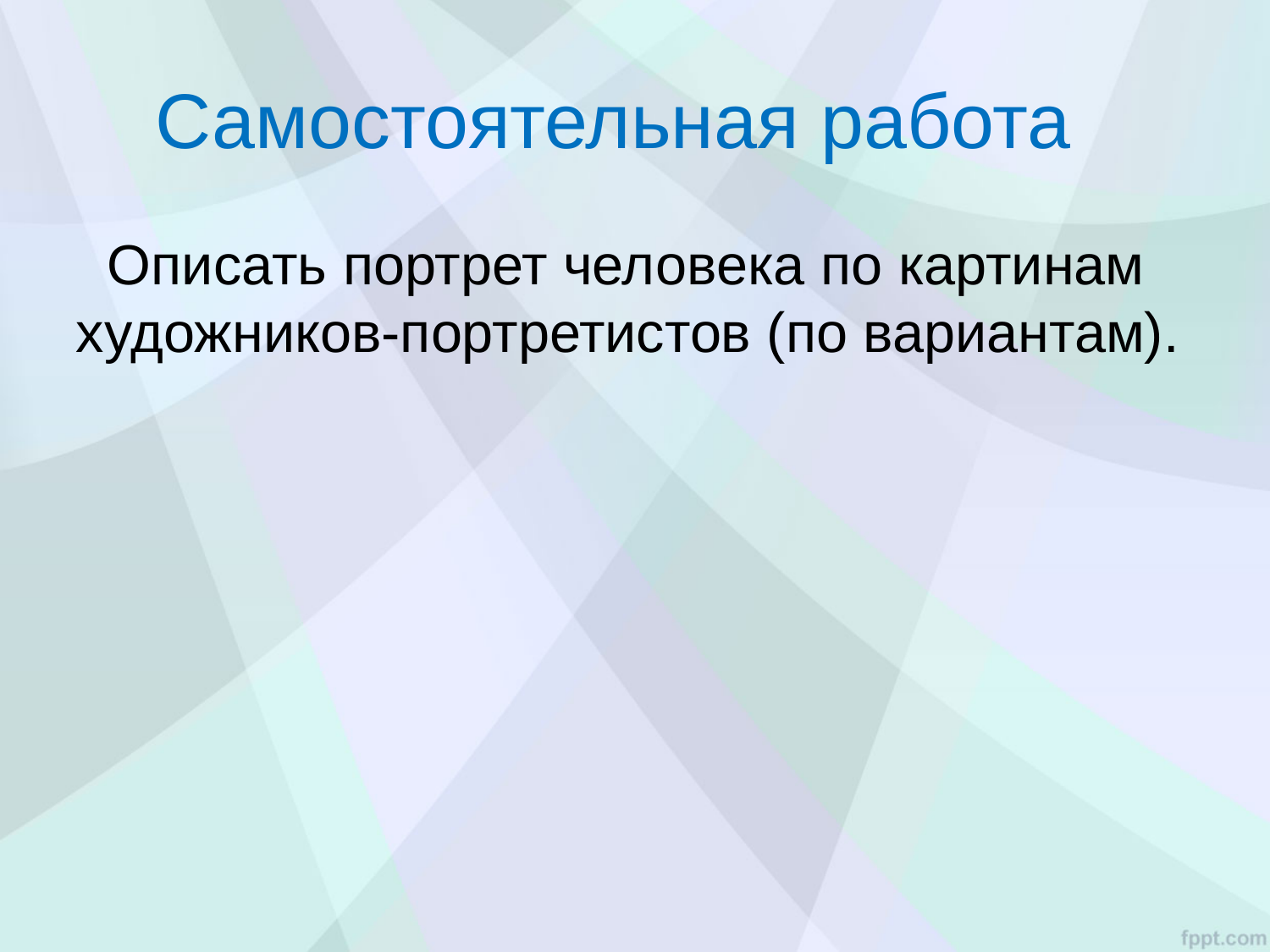

# Самостоятельная работа
  Описать портрет человека по картинам художников-портретистов (по вариантам).